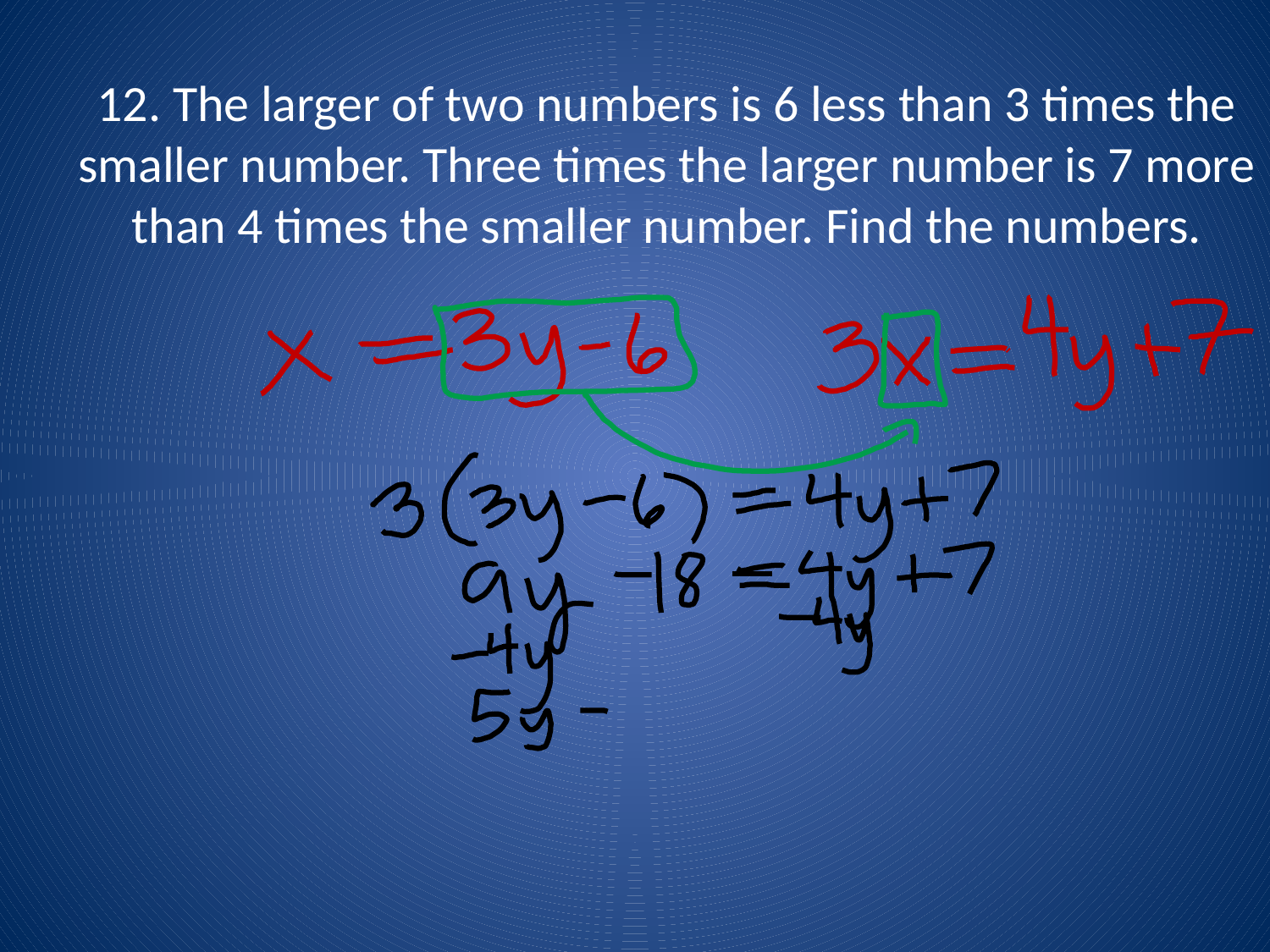

# 12. The larger of two numbers is 6 less than 3 times the smaller number. Three times the larger number is 7 more than 4 times the smaller number. Find the numbers.